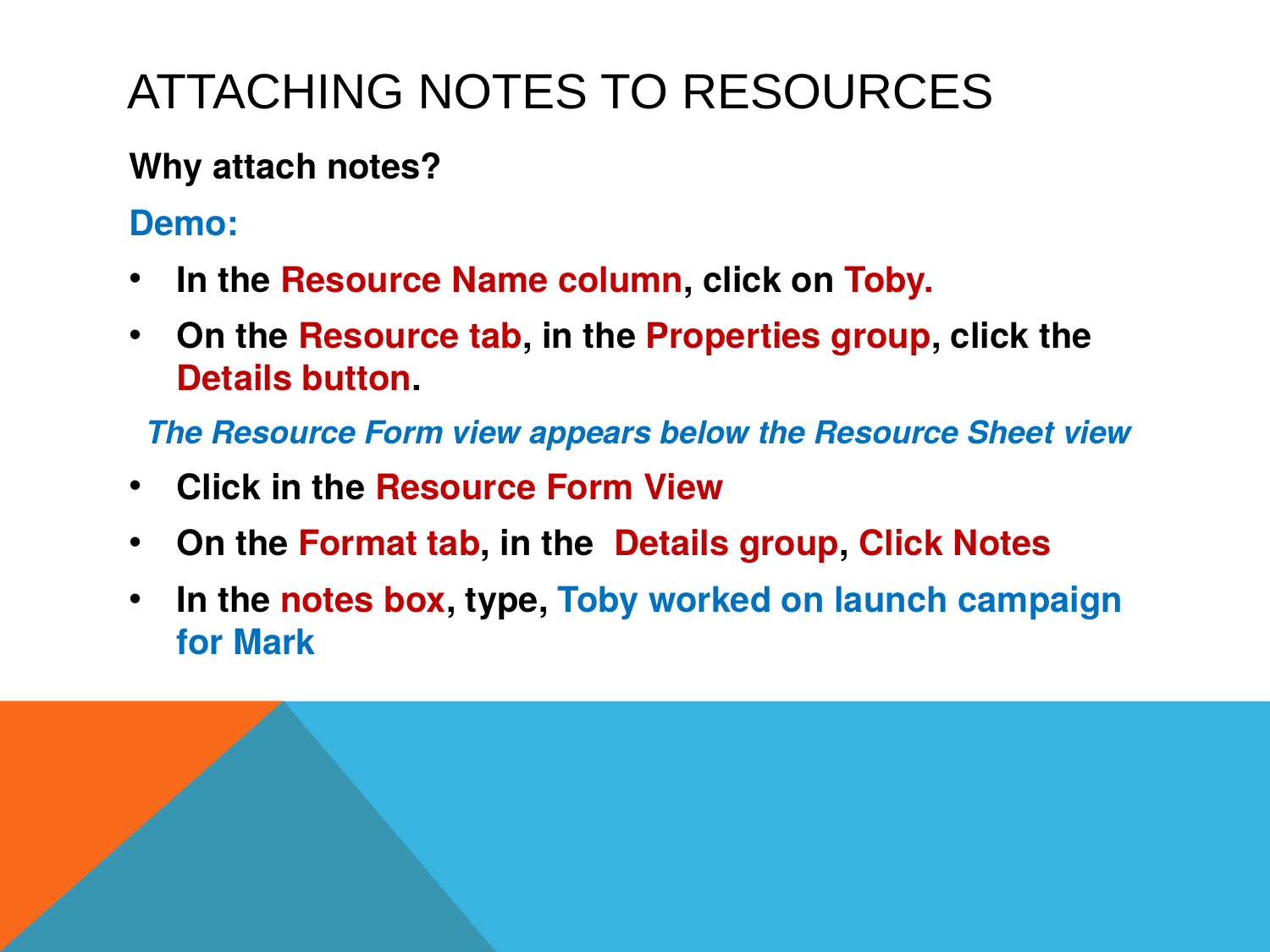

# Attaching notes to resources
Why attach notes?
Demo:
In the Resource Name column, click on Toby.
On the Resource tab, in the Properties group, click the Details button.
The Resource Form view appears below the Resource Sheet view
Click in the Resource Form View
On the Format tab, in the  Details group, Click Notes
In the notes box, type, Toby worked on launch campaign for Mark